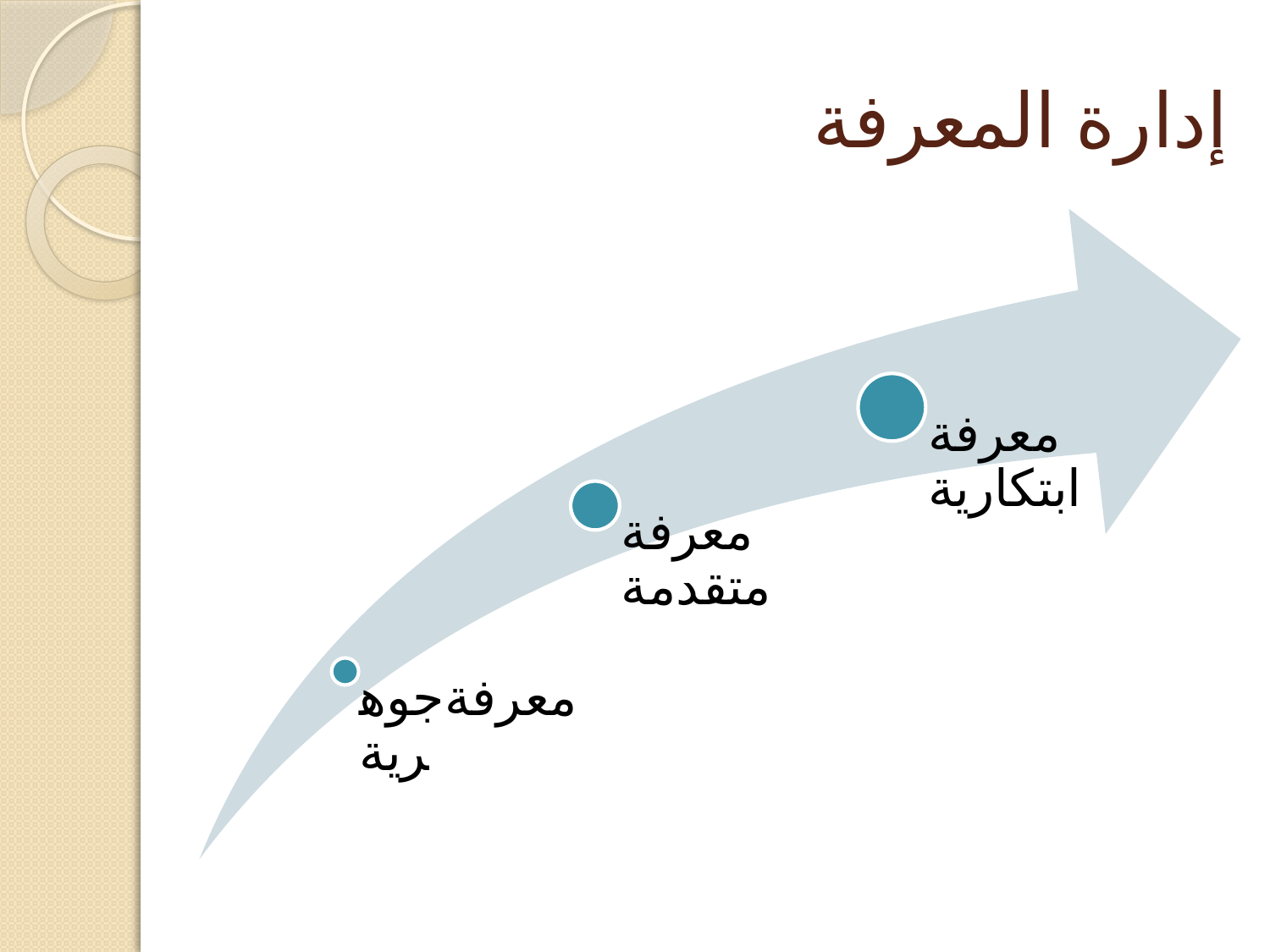

# إدارة المعرفة
معرفةجوهرية
معرفة متقدمة
معرفة ابتكارية